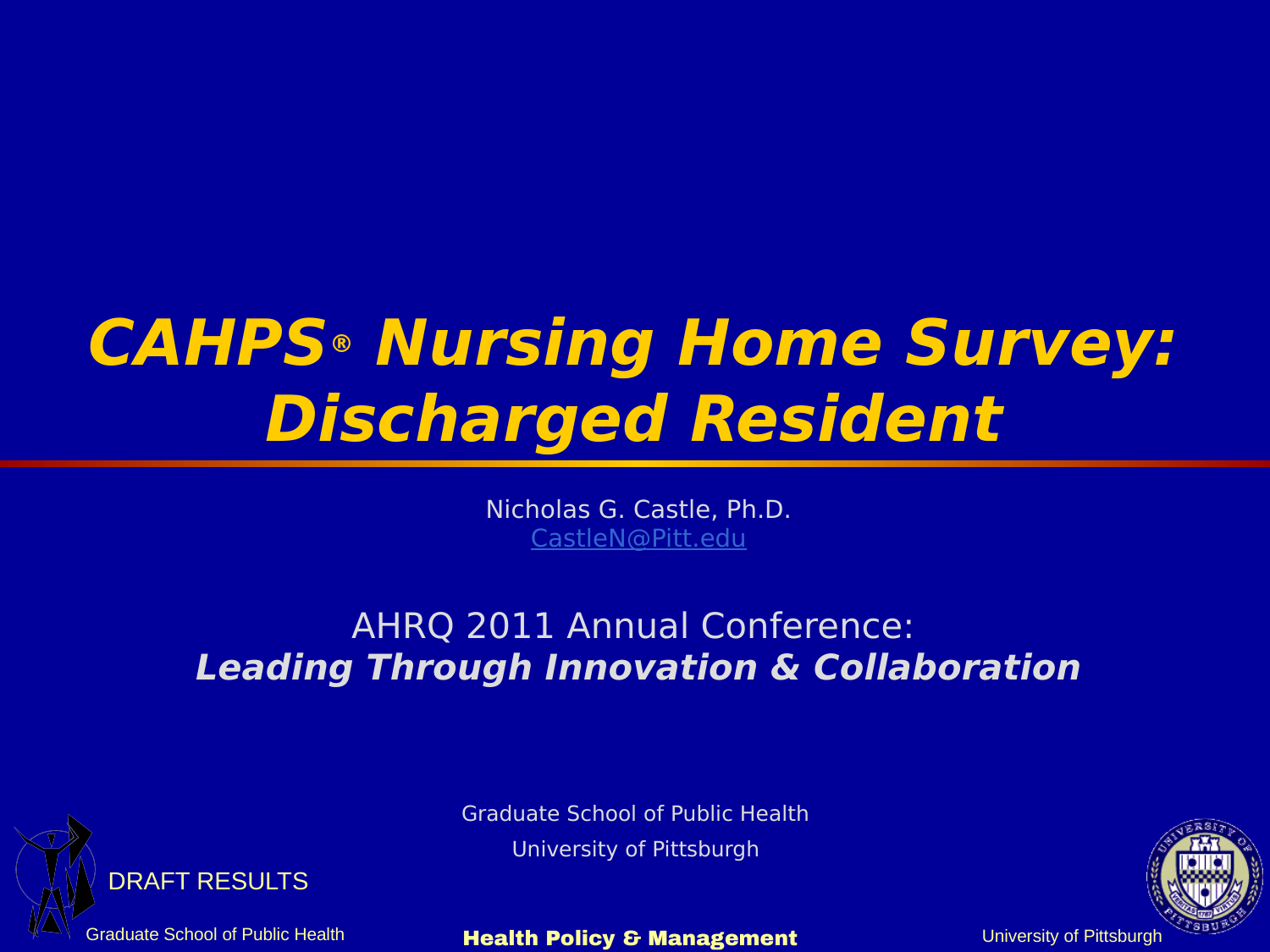

# CAHPS® Nursing Home Survey: Discharged Resident
Nicholas G. Castle, Ph.D.
CastleN@Pitt.edu

AHRQ 2011 Annual Conference:
Leading Through Innovation & Collaboration
DRAFT RESULTS